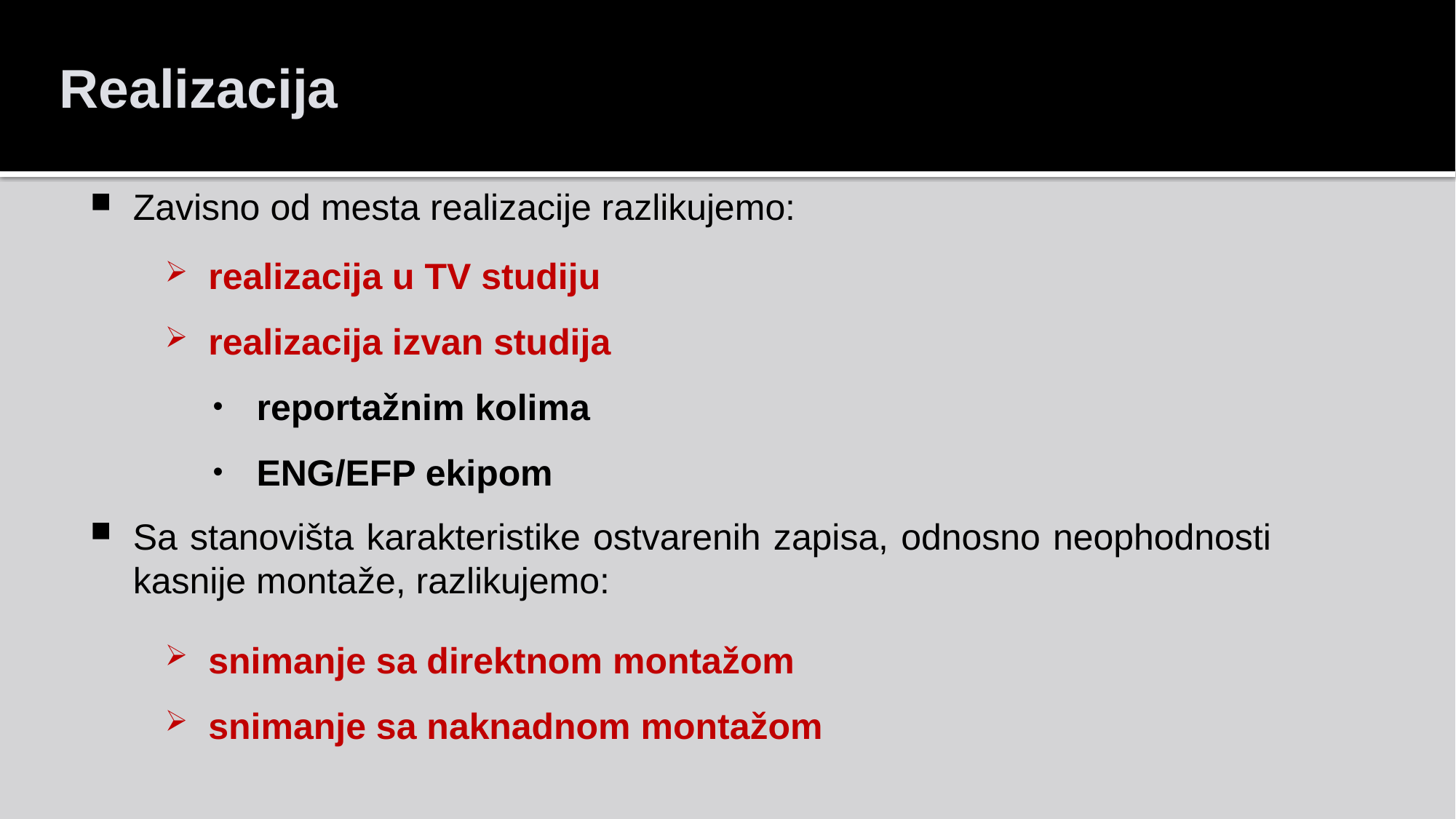

Realizacija
Zavisno od mesta realizacije razlikujemo:

realizacija u TV studiju
realizacija izvan studija
reportažnim kolima
ENG/EFP ekipom

Sa stanovišta karakteristike ostvarenih zapisa, odnosno neophodnosti kasnije montaže, razlikujemo:

snimanje sa direktnom montažom
snimanje sa naknadnom montažom